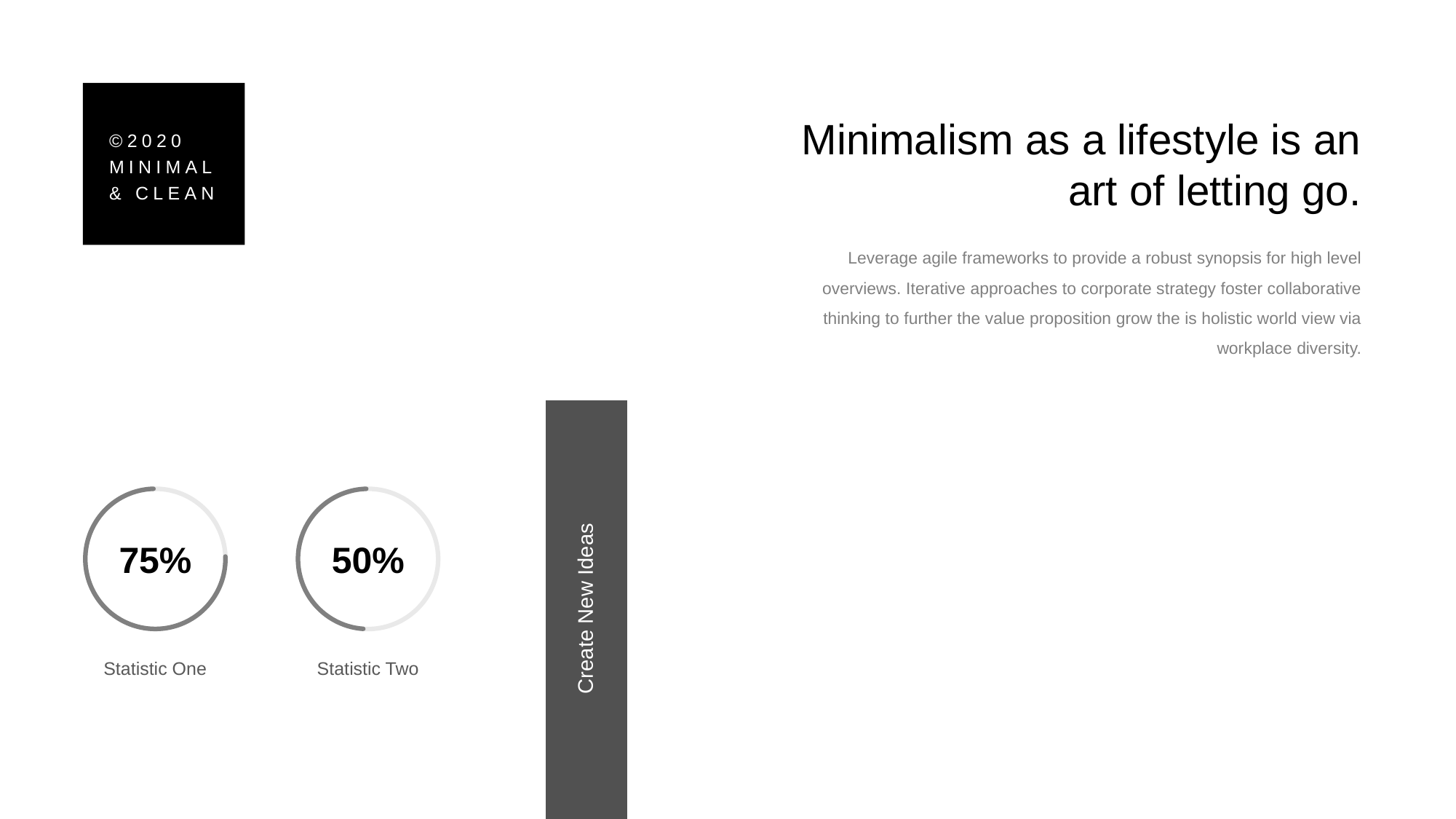

©2020 MINIMAL & CLEAN
Minimalism as a lifestyle is an art of letting go.
Leverage agile frameworks to provide a robust synopsis for high level overviews. Iterative approaches to corporate strategy foster collaborative thinking to further the value proposition grow the is holistic world view via workplace diversity.

Create New Ideas

75%
Statistic One

50%
Statistic Two